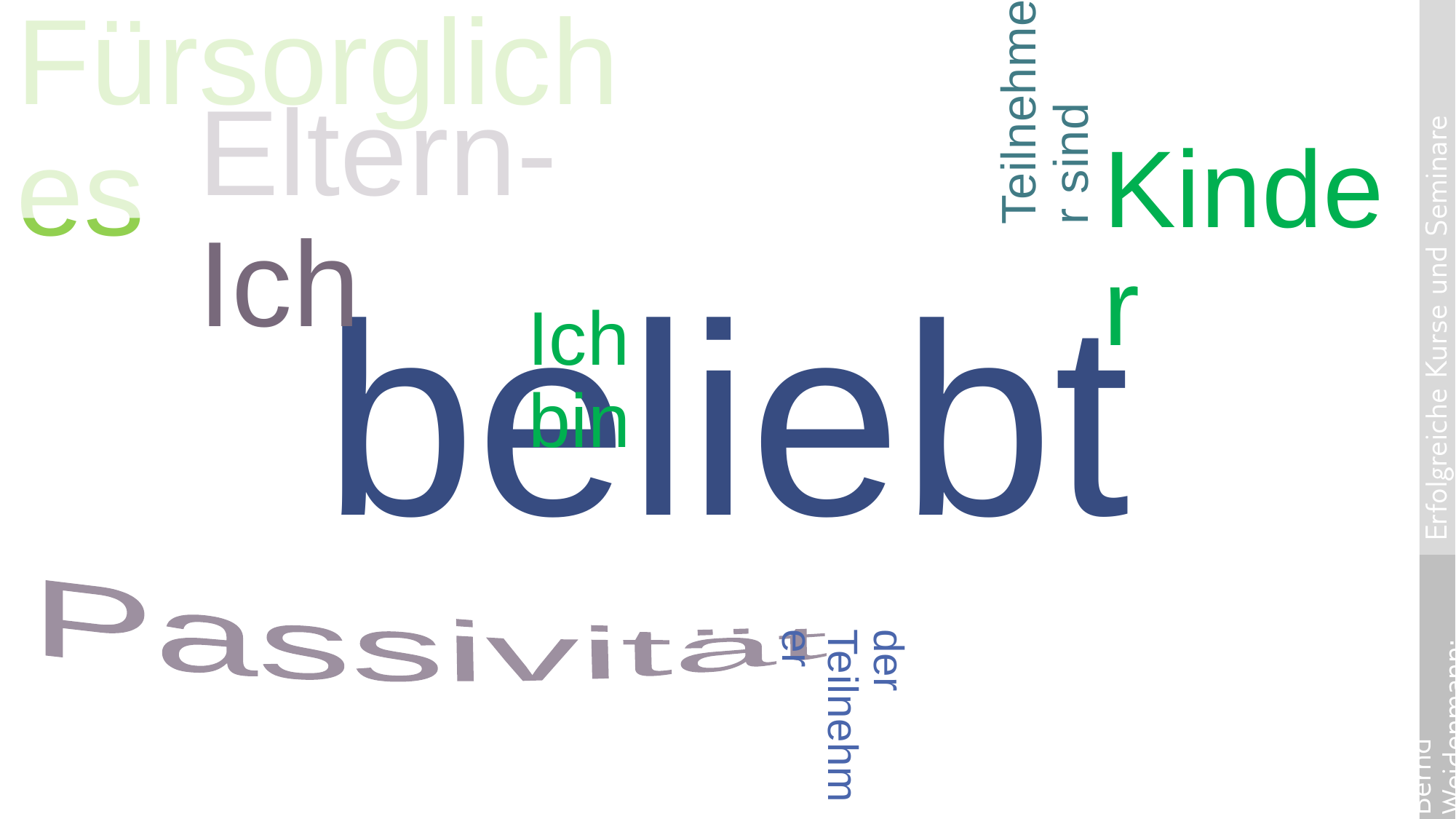

Fürsorgliches

Teilnehmer sind
Eltern-Ich
Kinder
beliebt
Ich bin
Passivität
der Teilnehmer